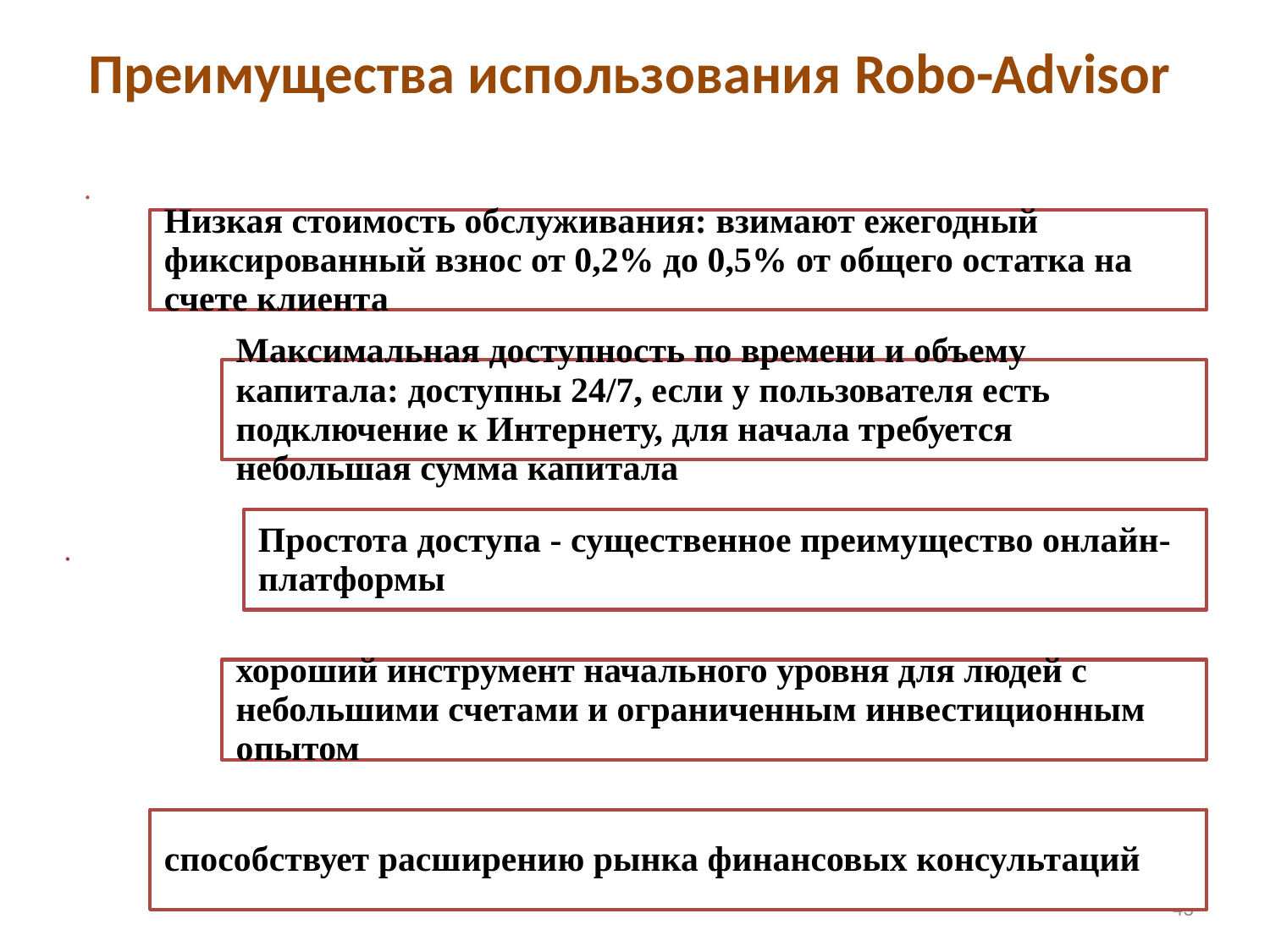

# Преимущества использования Robo-Advisor
Низкая стоимость обслуживания: взимают ежегодный фиксированный взнос от 0,2% до 0,5% от общего остатка на счете клиента
Максимальная доступность по времени и объему капитала: доступны 24/7, если у пользователя есть подключение к Интернету, для начала требуется небольшая сумма капитала
Простота доступа - существенное преимущество онлайн-платформы
хороший инструмент начального уровня для людей с небольшими счетами и ограниченным инвестиционным опытом
способствует расширению рынка финансовых консультаций
43